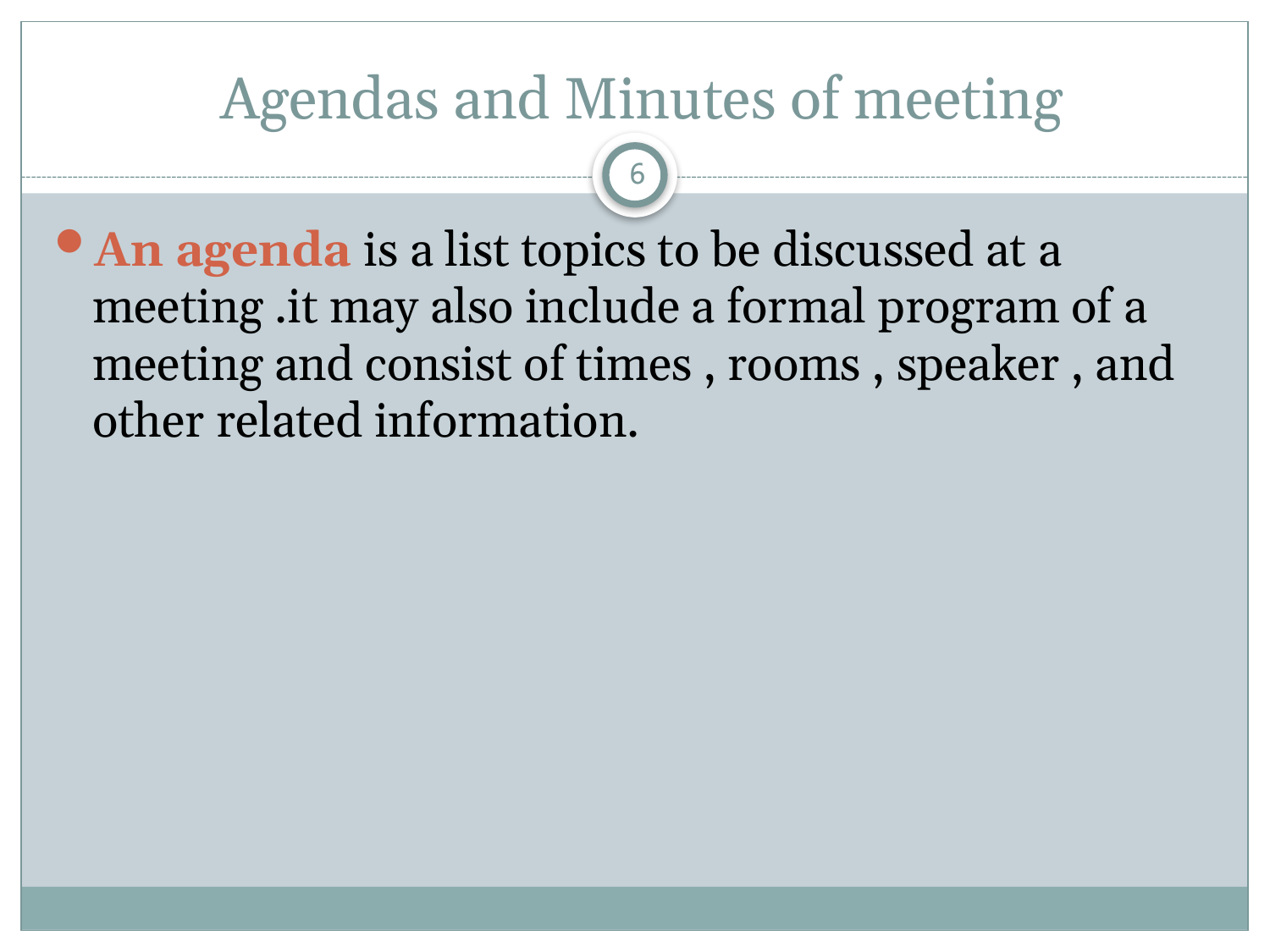

# Agendas and Minutes of meeting
6
An agenda is a list topics to be discussed at a meeting .it may also include a formal program of a meeting and consist of times , rooms , speaker , and other related information.